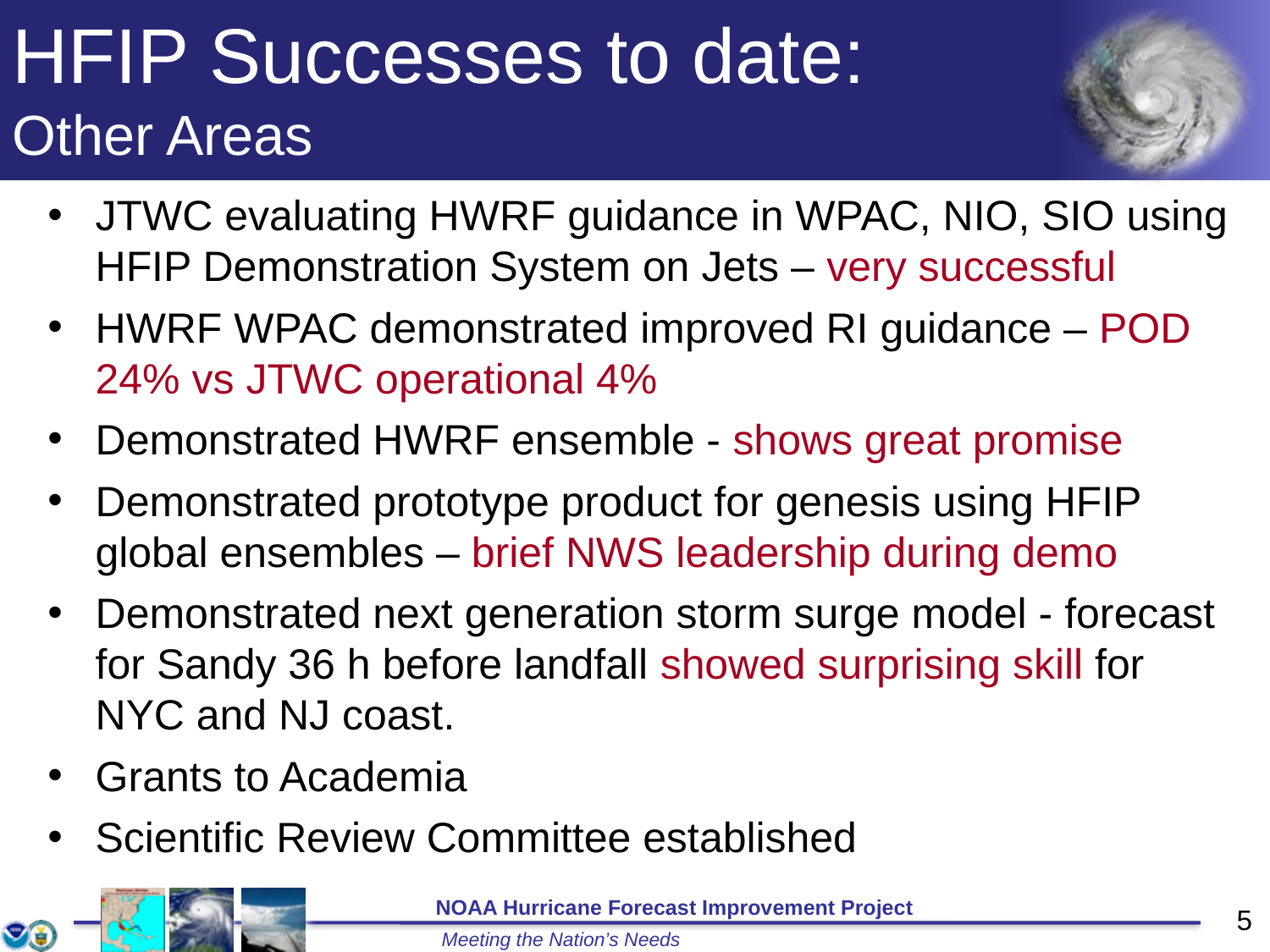

#
HFIP Successes to date:
Other Areas
JTWC evaluating HWRF guidance in WPAC, NIO, SIO using HFIP Demonstration System on Jets – very successful
HWRF WPAC demonstrated improved RI guidance – POD 24% vs JTWC operational 4%
Demonstrated HWRF ensemble - shows great promise
Demonstrated prototype product for genesis using HFIP global ensembles – brief NWS leadership during demo
Demonstrated next generation storm surge model - forecast for Sandy 36 h before landfall showed surprising skill for NYC and NJ coast.
Grants to Academia
Scientific Review Committee established